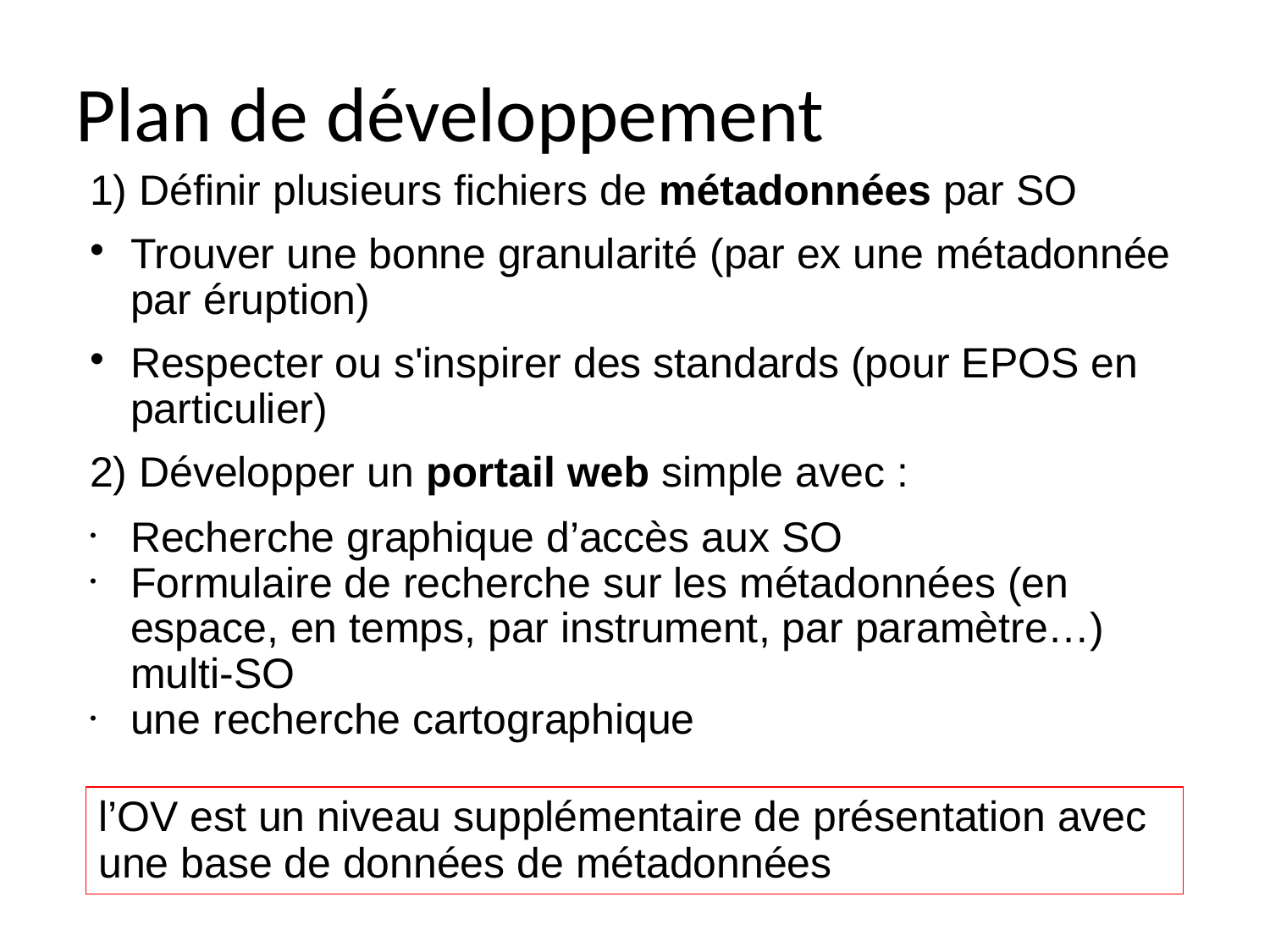

# Plan de développement
1) Définir plusieurs fichiers de métadonnées par SO
Trouver une bonne granularité (par ex une métadonnée par éruption)
Respecter ou s'inspirer des standards (pour EPOS en particulier)
2) Développer un portail web simple avec :
Recherche graphique d’accès aux SO
Formulaire de recherche sur les métadonnées (en espace, en temps, par instrument, par paramètre…) multi-SO
une recherche cartographique

l’OV est un niveau supplémentaire de présentation avec une base de données de métadonnées